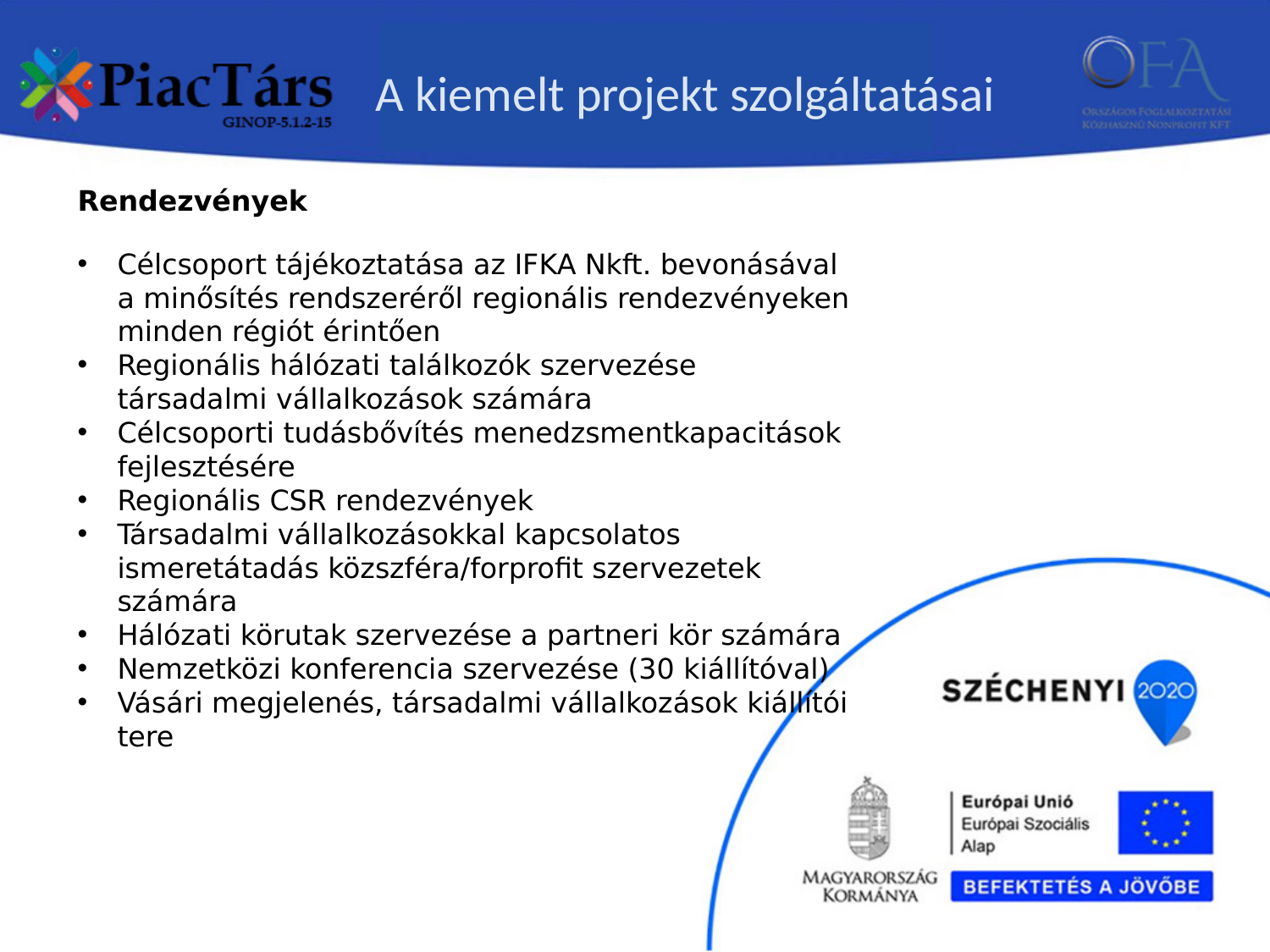

# A kiemelt projekt szolgáltatásai

Rendezvények

Célcsoport tájékoztatása az IFKA Nkft. bevonásával a minősítés rendszeréről regionális rendezvényeken minden régiót érintően
Regionális hálózati találkozók szervezése társadalmi vállalkozások számára
Célcsoporti tudásbővítés menedzsmentkapacitások fejlesztésére
Regionális CSR rendezvények
Társadalmi vállalkozásokkal kapcsolatos ismeretátadás közszféra/forprofit szervezetek számára
Hálózati körutak szervezése a partneri kör számára
Nemzetközi konferencia szervezése (30 kiállítóval)
Vásári megjelenés, társadalmi vállalkozások kiállítói tere